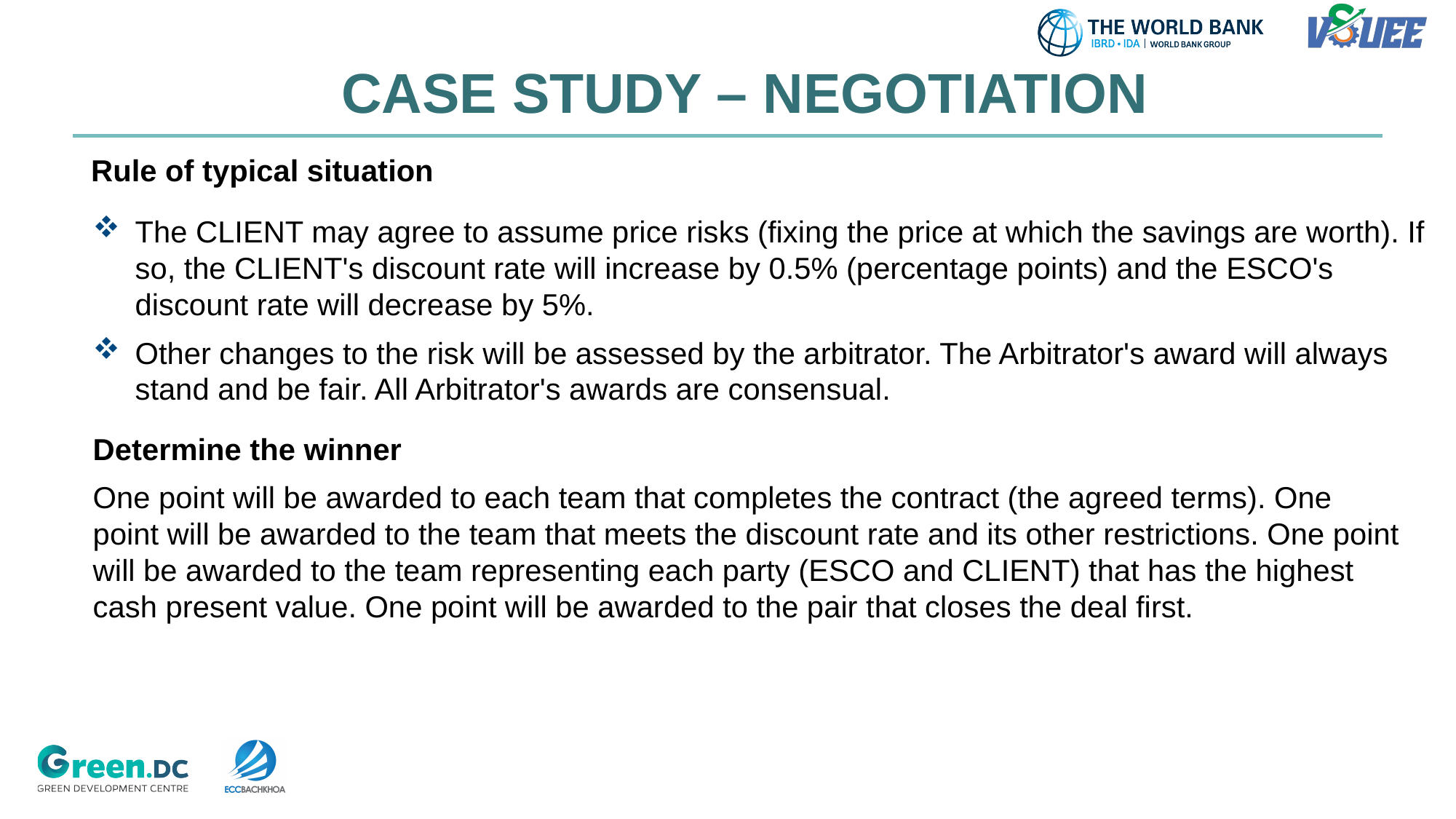

| CASE STUDY – NEGOTIATION |
| --- |
Rule of typical situation
The CLIENT may agree to assume price risks (fixing the price at which the savings are worth). If so, the CLIENT's discount rate will increase by 0.5% (percentage points) and the ESCO's discount rate will decrease by 5%.
Other changes to the risk will be assessed by the arbitrator. The Arbitrator's award will always stand and be fair. All Arbitrator's awards are consensual.
Determine the winner
One point will be awarded to each team that completes the contract (the agreed terms). One point will be awarded to the team that meets the discount rate and its other restrictions. One point will be awarded to the team representing each party (ESCO and CLIENT) that has the highest cash present value. One point will be awarded to the pair that closes the deal first.